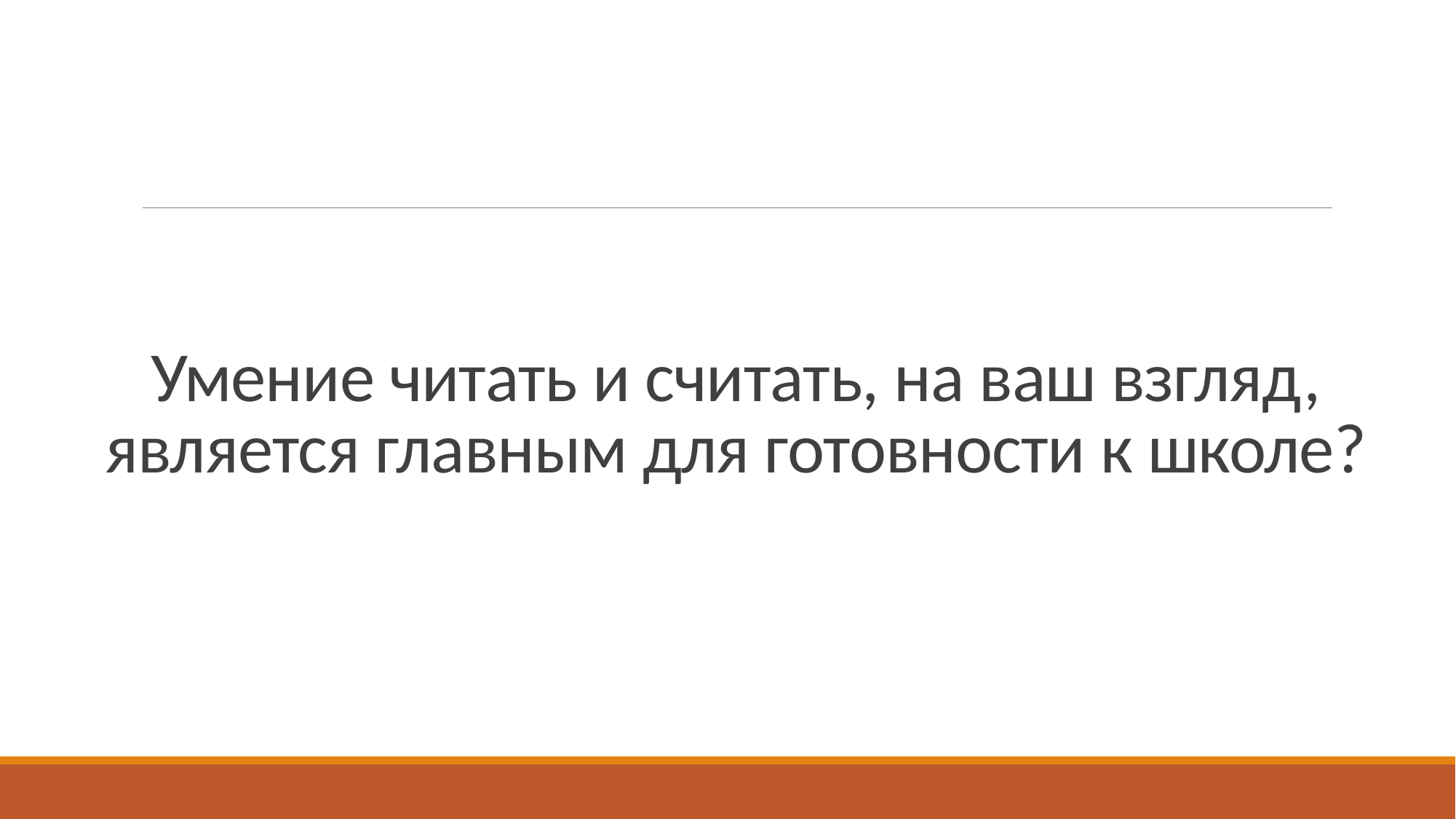

# Умение читать и считать, на ваш взгляд, является главным для готовности к школе?